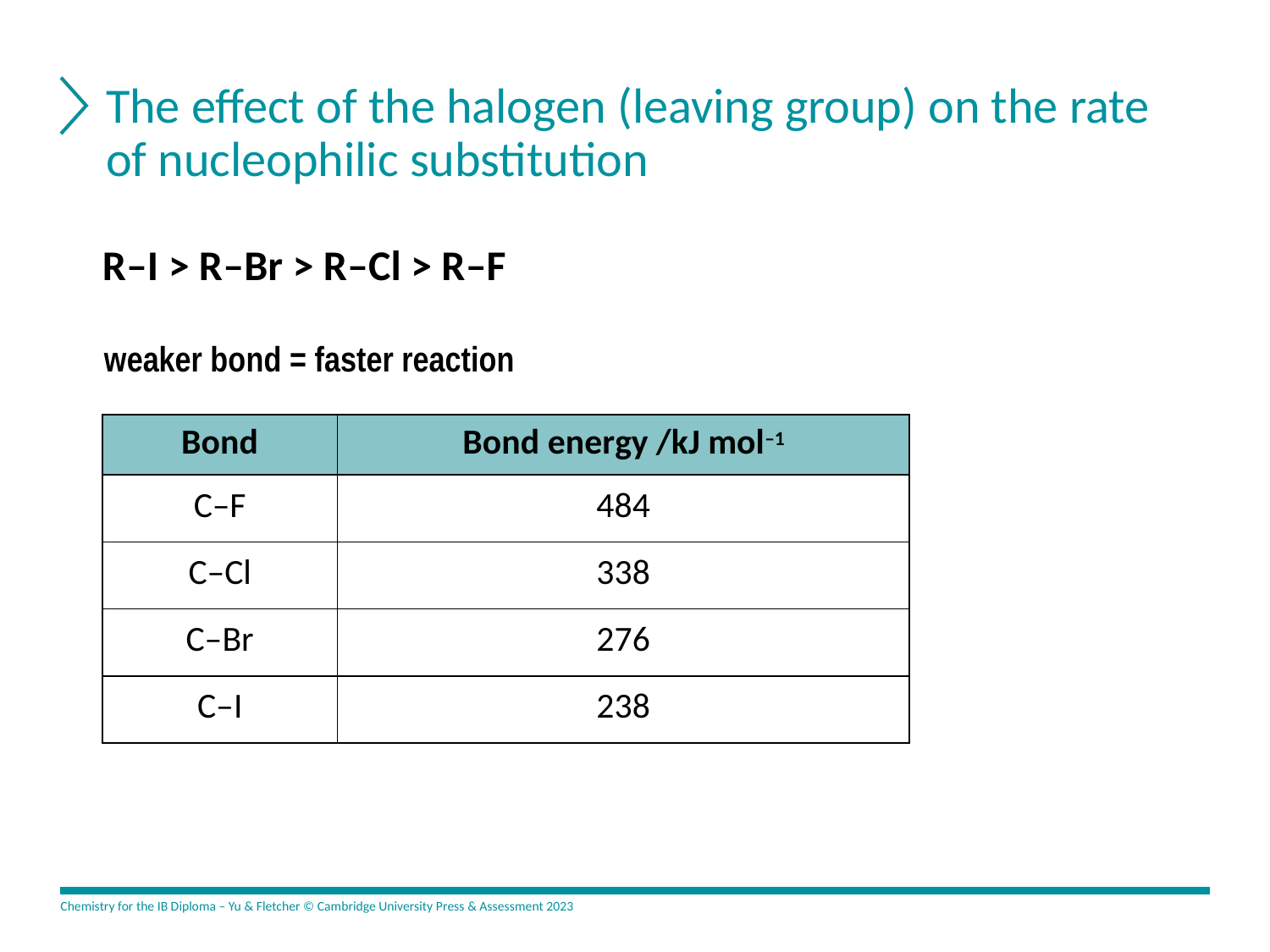

# The effect of the halogen (leaving group) on the rate of nucleophilic substitution
R–I > R–Br > R–Cl > R–F

weaker bond = faster reaction
| Bond | Bond energy /kJ mol–1 |
| --- | --- |
| C–F | 484 |
| C–Cl | 338 |
| C–Br | 276 |
| C–I | 238 |